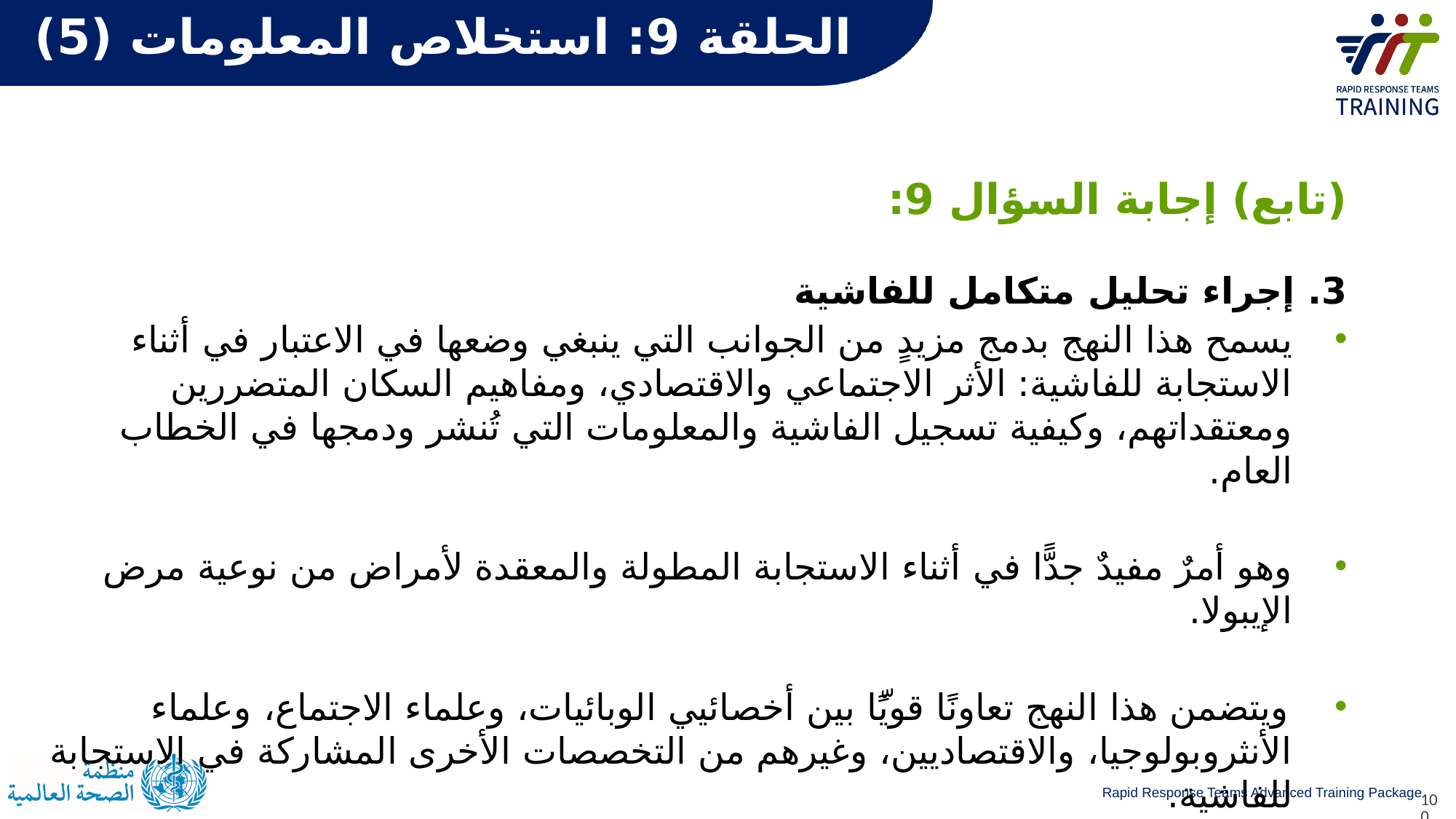

# الحلقة 9: استخلاص المعلومات (5)
(تابع) إجابة السؤال 9:

3. إجراء تحليل متكامل للفاشية
يسمح هذا النهج بدمج مزيدٍ من الجوانب التي ينبغي وضعها في الاعتبار في أثناء الاستجابة للفاشية: الأثر الاجتماعي والاقتصادي، ومفاهيم السكان المتضررين ومعتقداتهم، وكيفية تسجيل الفاشية والمعلومات التي تُنشر ودمجها في الخطاب العام.

وهو أمرٌ مفيدٌ جدًّا في أثناء الاستجابة المطولة والمعقدة لأمراض من نوعية مرض الإيبولا.

ويتضمن هذا النهج تعاونًا قويًّا بين أخصائيي الوبائيات، وعلماء الاجتماع، وعلماء الأنثروبولوجيا، والاقتصاديين، وغيرهم من التخصصات الأخرى المشاركة في الاستجابة للفاشية.